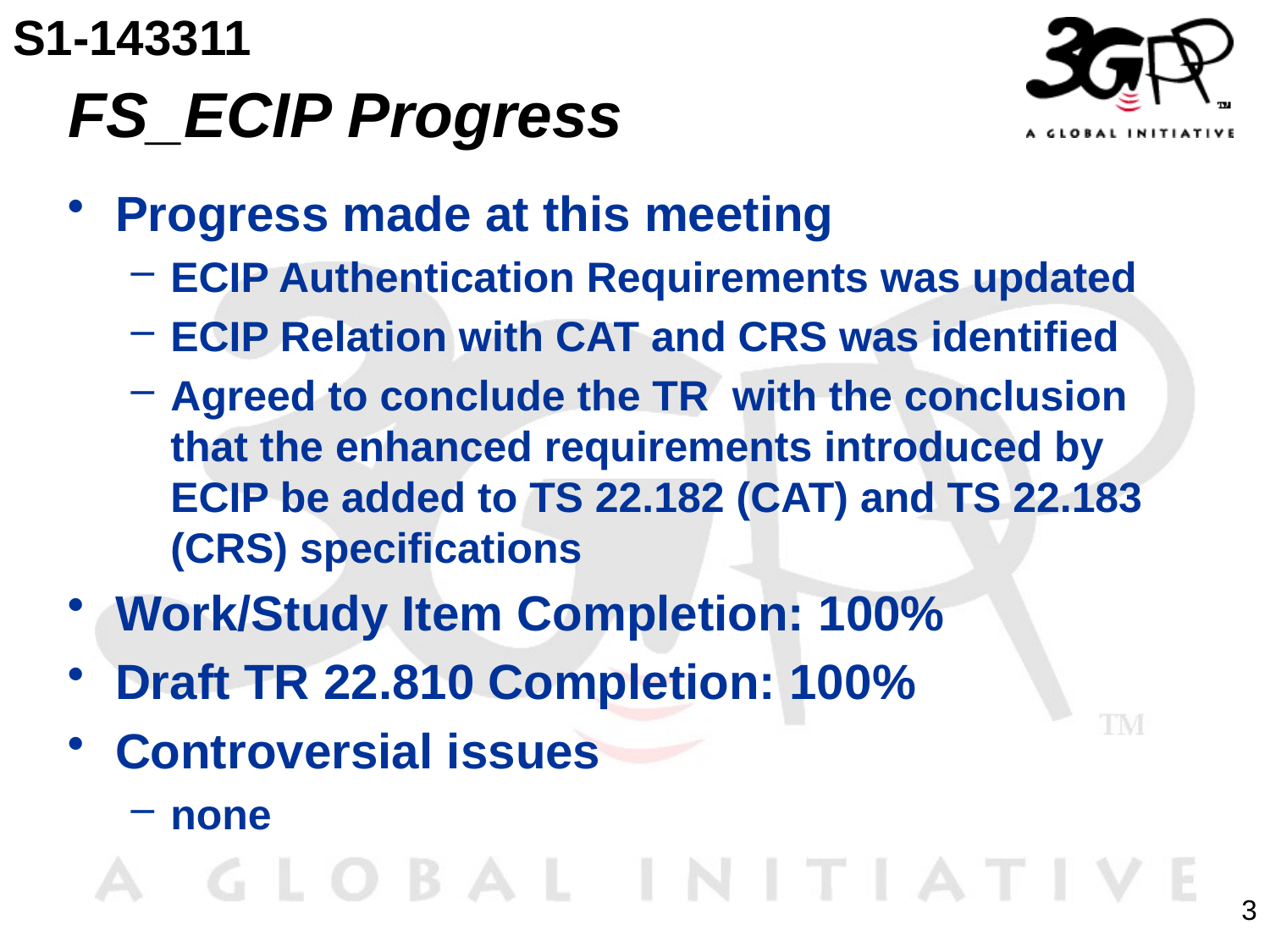

S1-143311
# FS_ECIP Progress
Progress made at this meeting
ECIP Authentication Requirements was updated
ECIP Relation with CAT and CRS was identified
Agreed to conclude the TR  with the conclusion that the enhanced requirements introduced by ECIP be added to TS 22.182 (CAT) and TS 22.183 (CRS) specifications
Work/Study Item Completion: 100%
Draft TR 22.810 Completion: 100%
Controversial issues
none
3